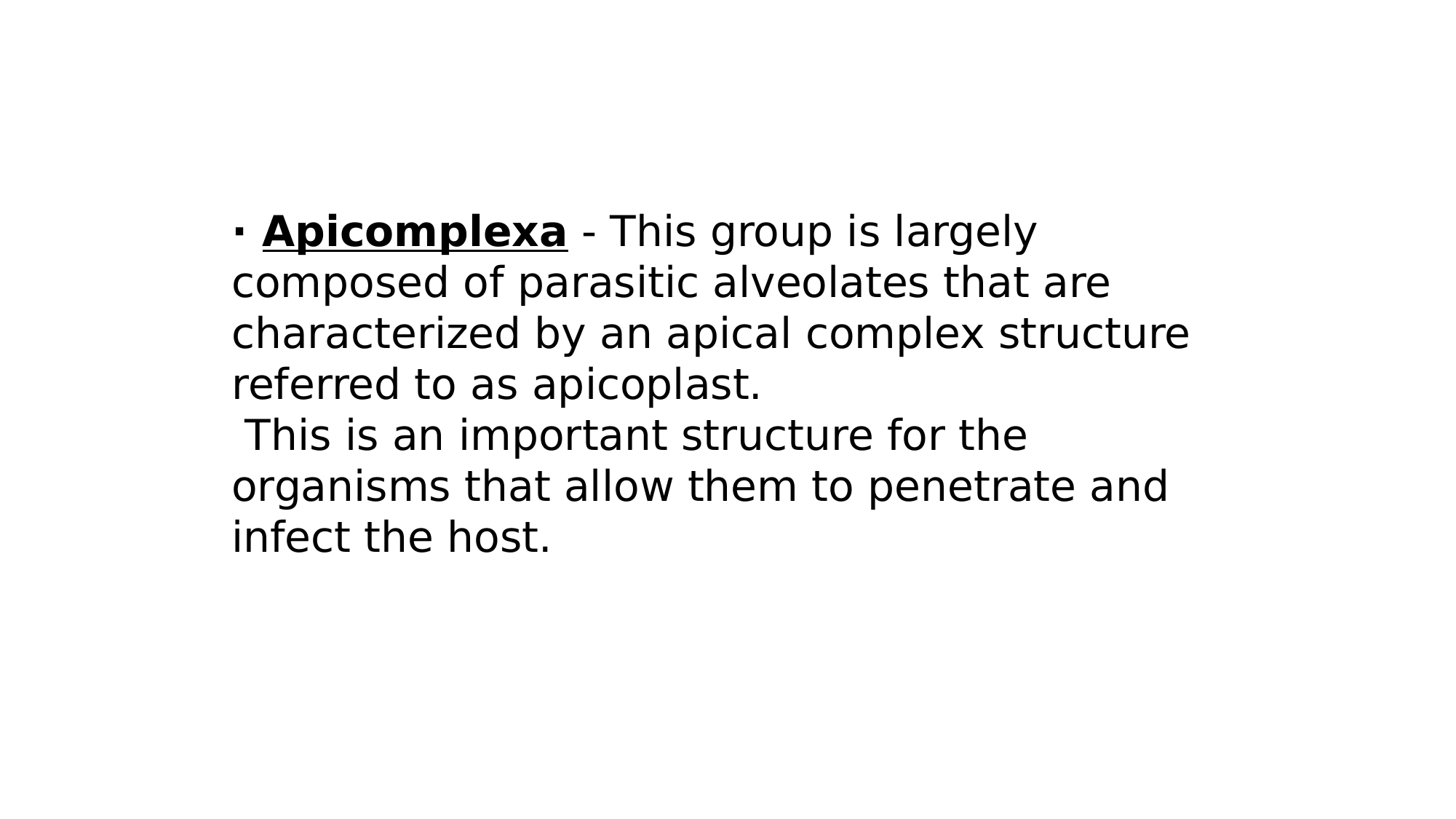

· Apicomplexa - This group is largely composed of parasitic alveolates that are characterized by an apical complex structure referred to as apicoplast.
 This is an important structure for the organisms that allow them to penetrate and infect the host.